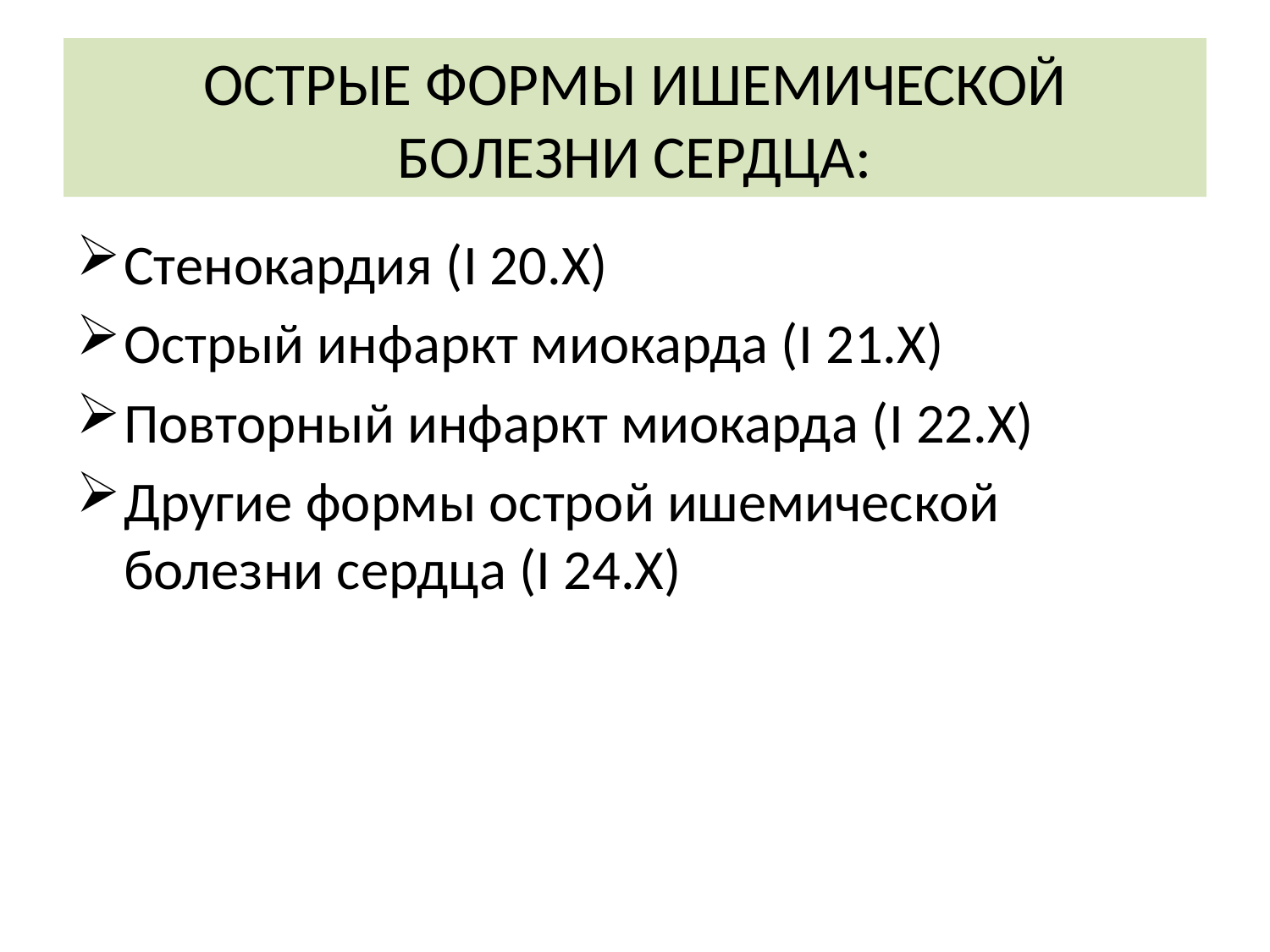

# ОСТРЫЕ ФОРМЫ ИШЕМИЧЕСКОЙ БОЛЕЗНИ СЕРДЦА:
Стенокардия (I 20.X)
Острый инфаркт миокарда (I 21.X)
Повторный инфаркт миокарда (I 22.Х)
Другие формы острой ишемической болезни сердца (I 24.Х)